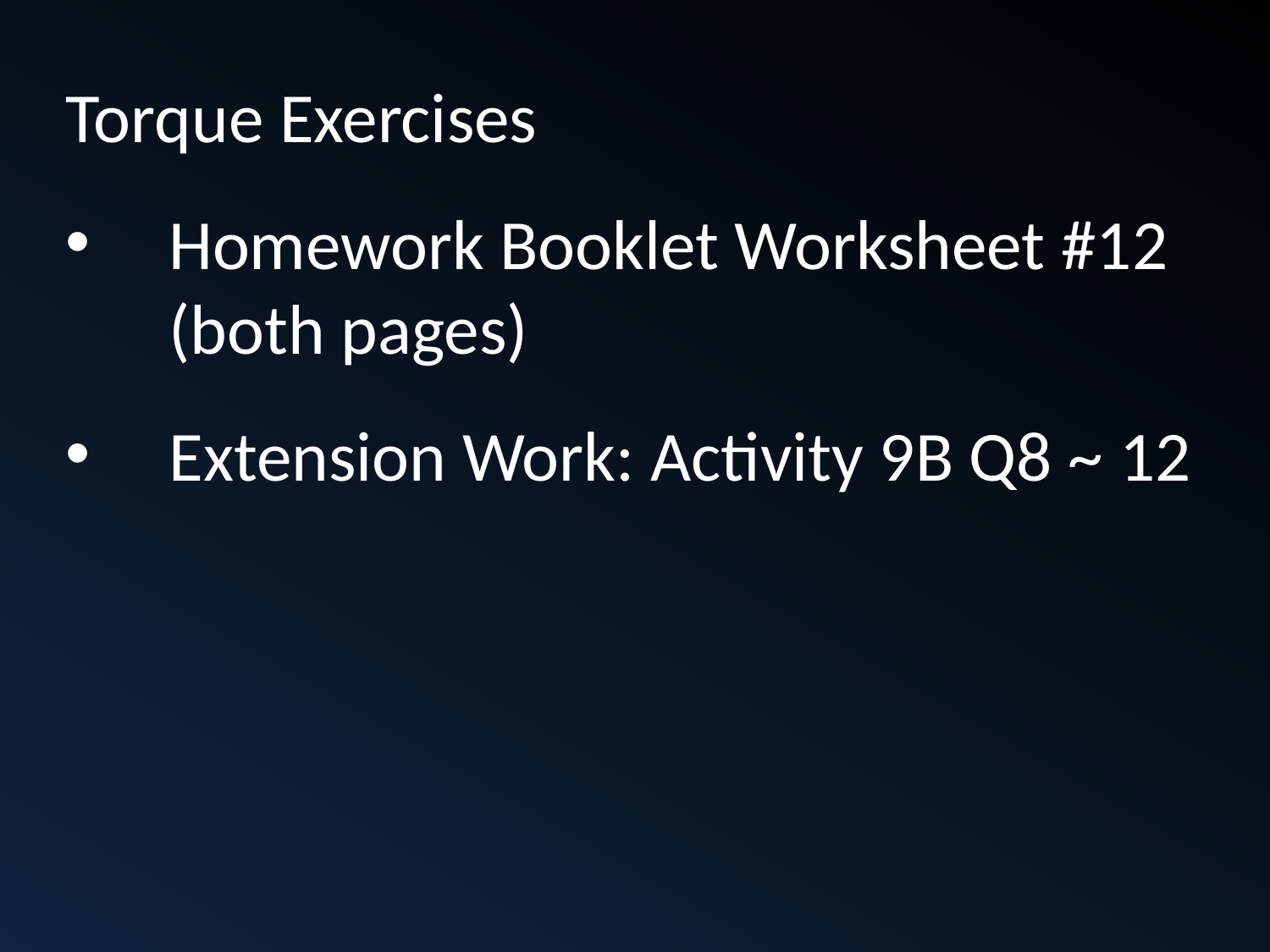

Torque Exercises
Homework Booklet Worksheet #12 (both pages)
Extension Work: Activity 9B Q8 ~ 12